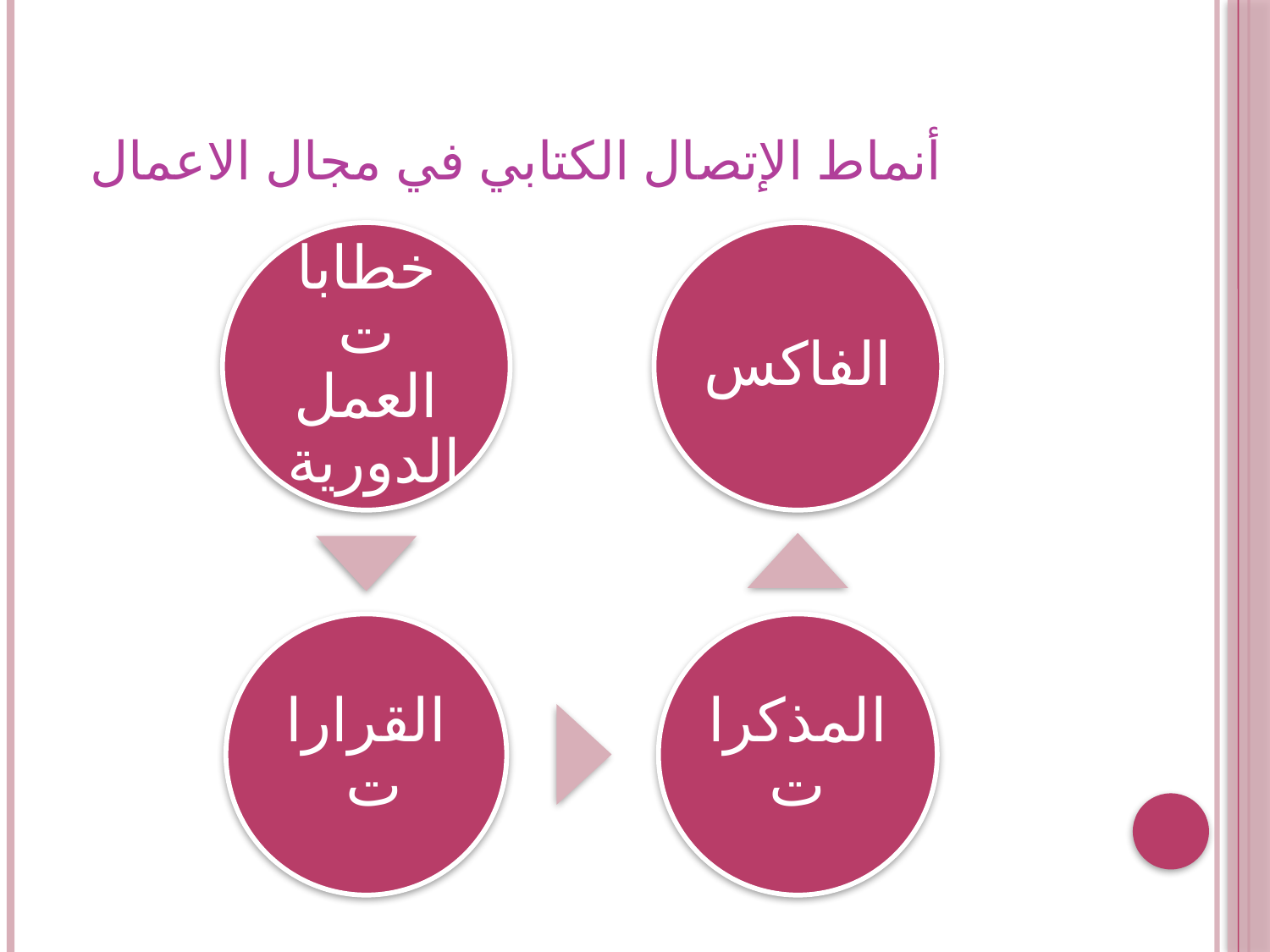

# أنماط الإتصال الكتابي في مجال الاعمال
خطابات العمل الدورية
القرارات
المذكرات
الفاكس